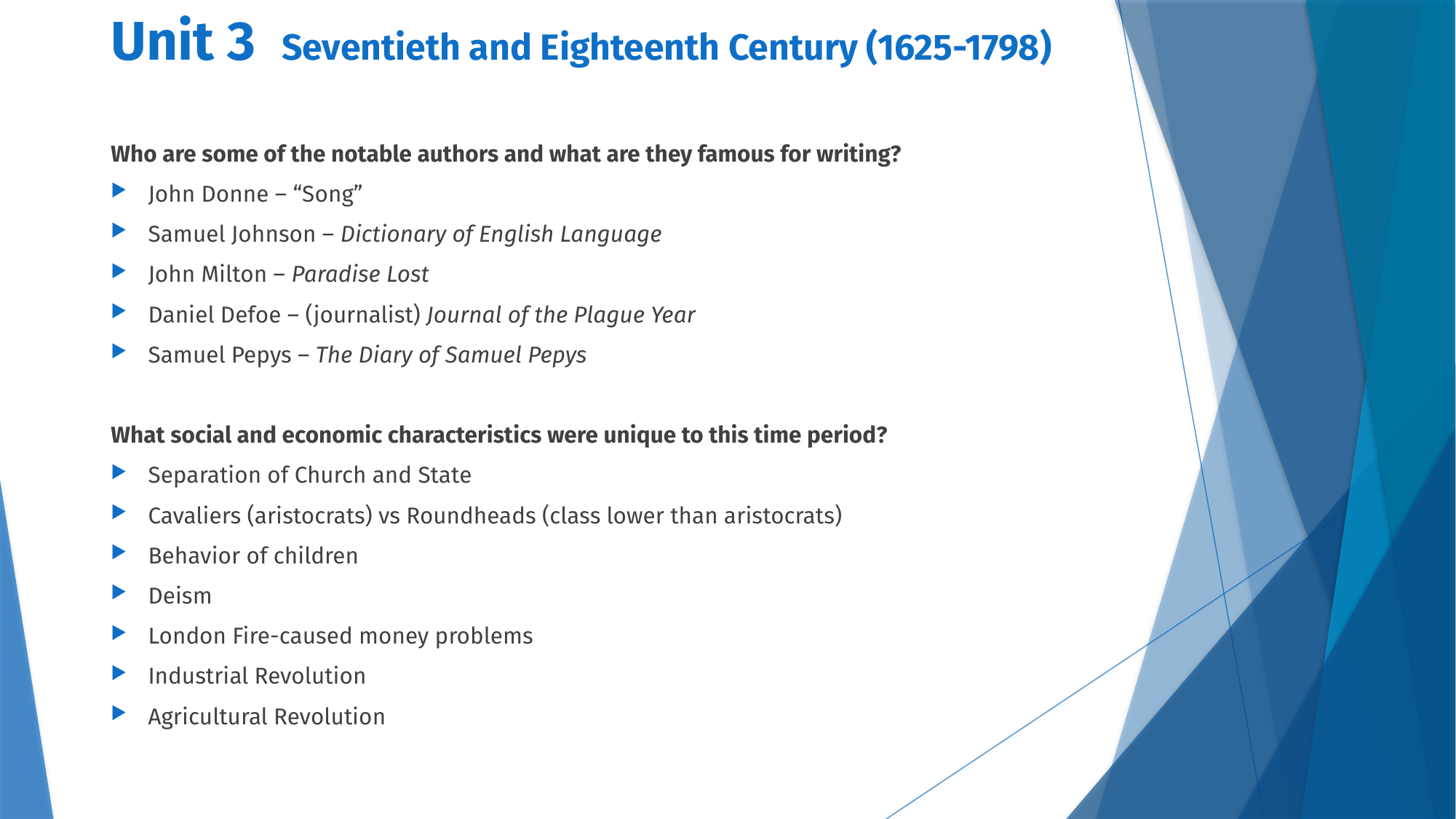

# Unit 3  Seventieth and Eighteenth Century (1625-1798)

Who are some of the notable authors and what are they famous for writing?
John Donne – “Song”
Samuel Johnson – Dictionary of English Language
John Milton – Paradise Lost
Daniel Defoe – (journalist) Journal of the Plague Year
Samuel Pepys – The Diary of Samuel Pepys

What social and economic characteristics were unique to this time period?
Separation of Church and State
Cavaliers (aristocrats) vs Roundheads (class lower than aristocrats)
Behavior of children
Deism
London Fire-caused money problems
Industrial Revolution
Agricultural Revolution